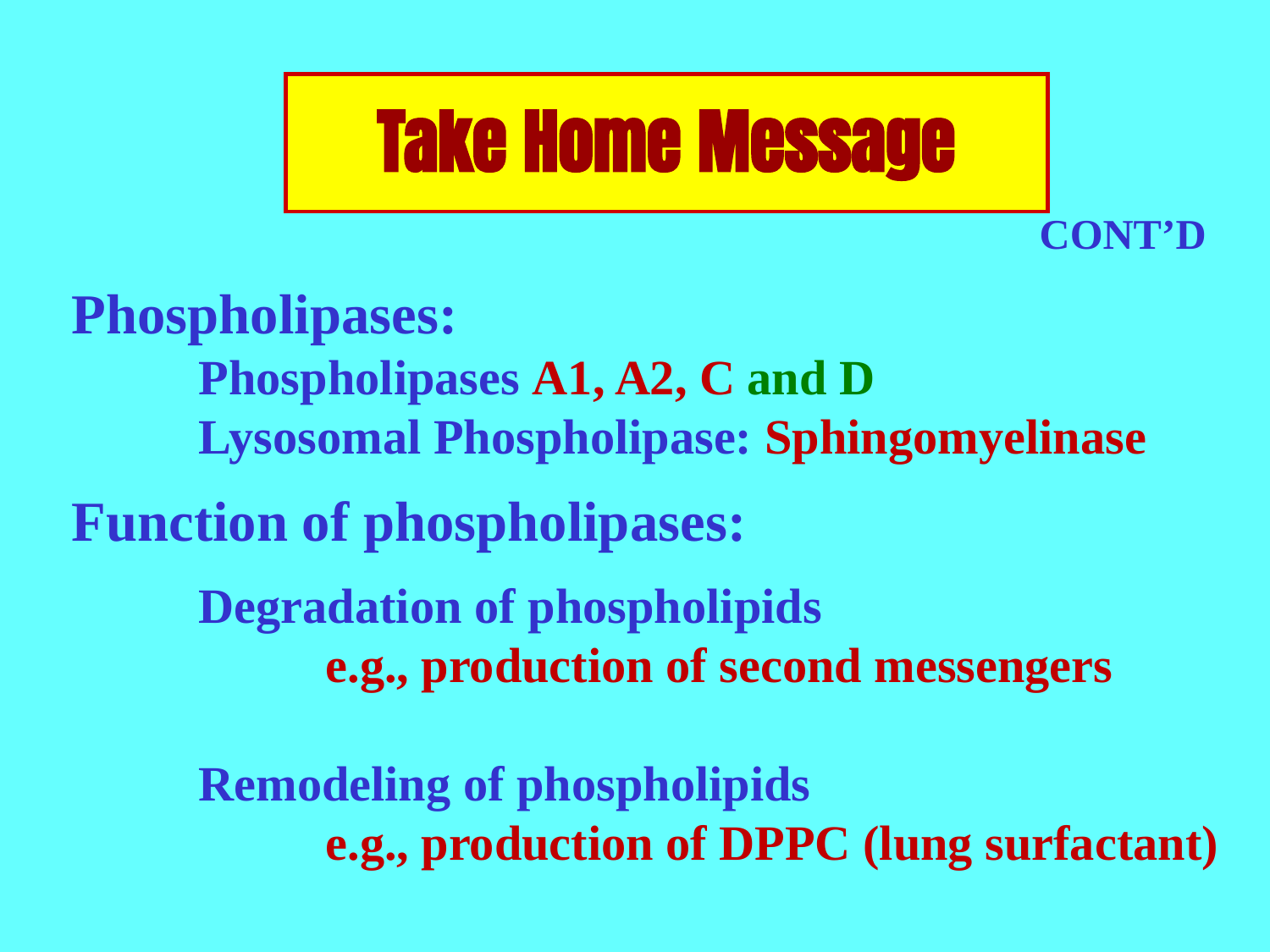

Take Home Message
CONT’D
Phospholipases:
	Phospholipases A1, A2, C and D
	Lysosomal Phospholipase: Sphingomyelinase
Function of phospholipases:
	Degradation of phospholipids
		e.g., production of second messengers

	Remodeling of phospholipids
		e.g., production of DPPC (lung surfactant)